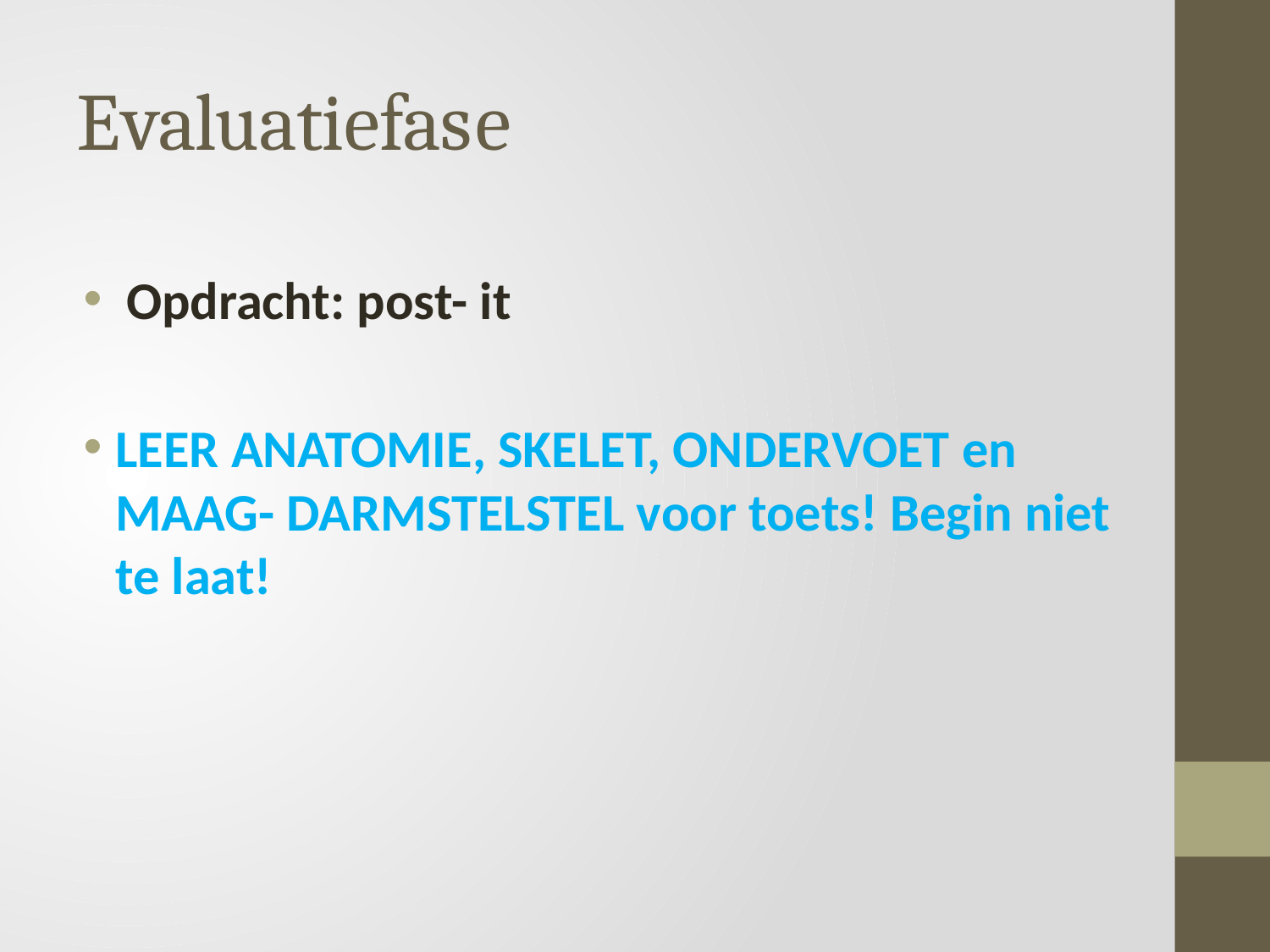

# Evaluatiefase

  Opdracht: post- it

LEER ANATOMIE, SKELET, ONDERVOET en MAAG- DARMSTELSTEL voor toets! Begin niet te laat!